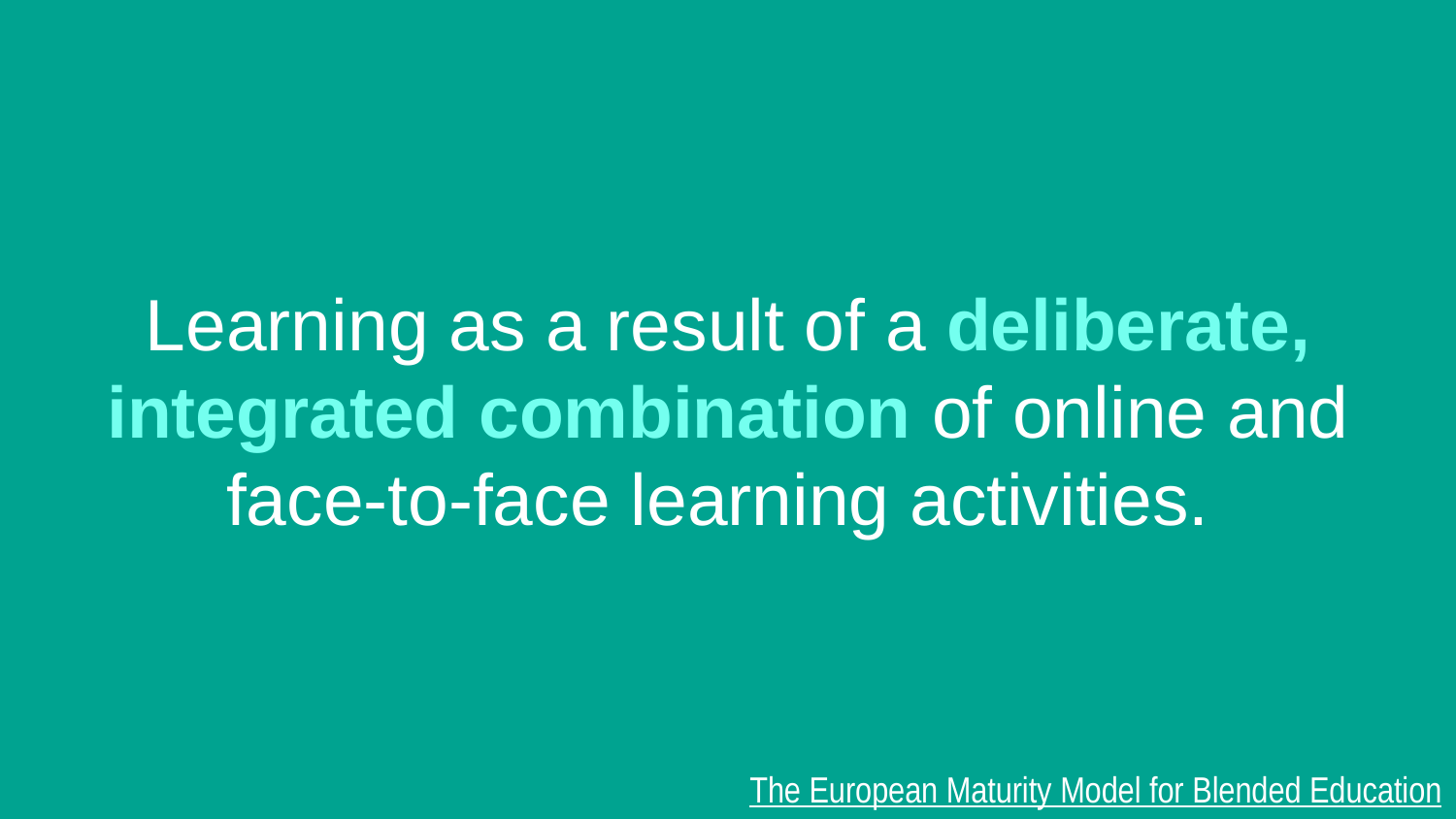

Learning as a result of a deliberate, integrated combination of online and face-to-face learning activities.
The European Maturity Model for Blended Education